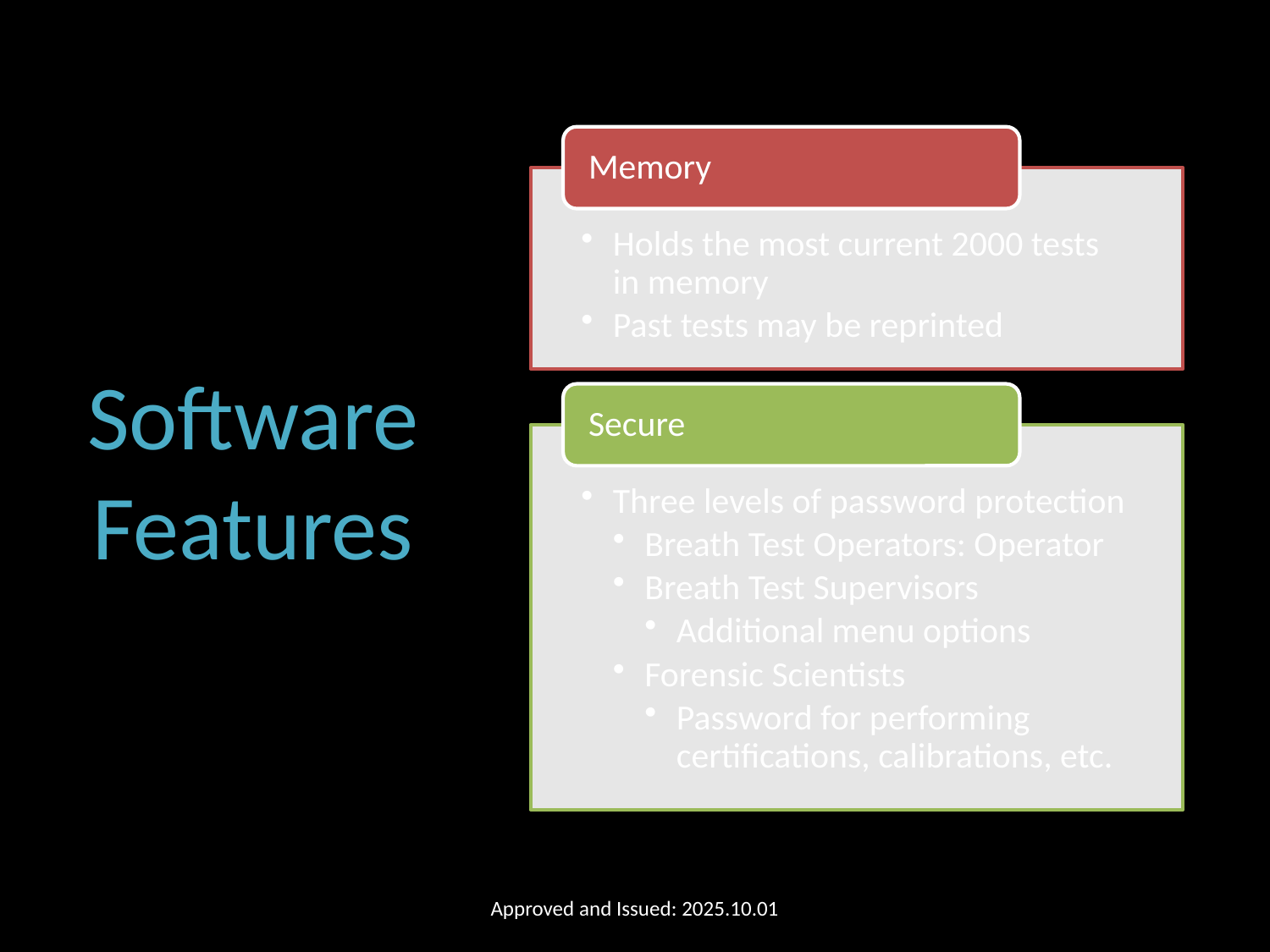

# Software Features
Holds the most current 2000 tests in memory
Past tests may be reprinted
Memory
Three levels of password protection
Breath Test Operators: Operator
Breath Test Supervisors
Additional menu options
Forensic Scientists
Password for performing certifications, calibrations, etc.
Secure
Approved and Issued: 2025.10.01